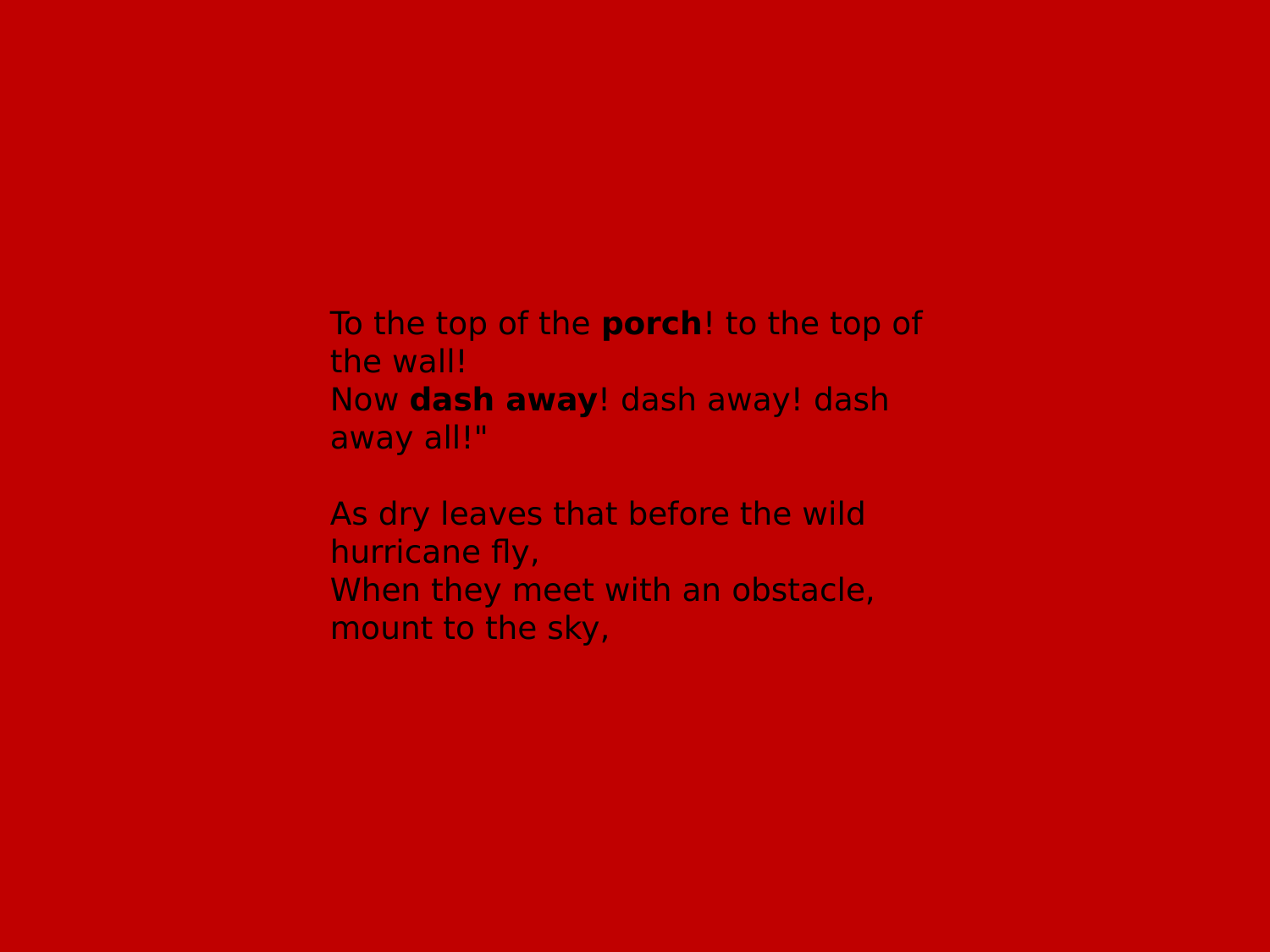

To the top of the porch! to the top of the wall!
Now dash away! dash away! dash away all!"
As dry leaves that before the wild hurricane fly,
When they meet with an obstacle, mount to the sky,